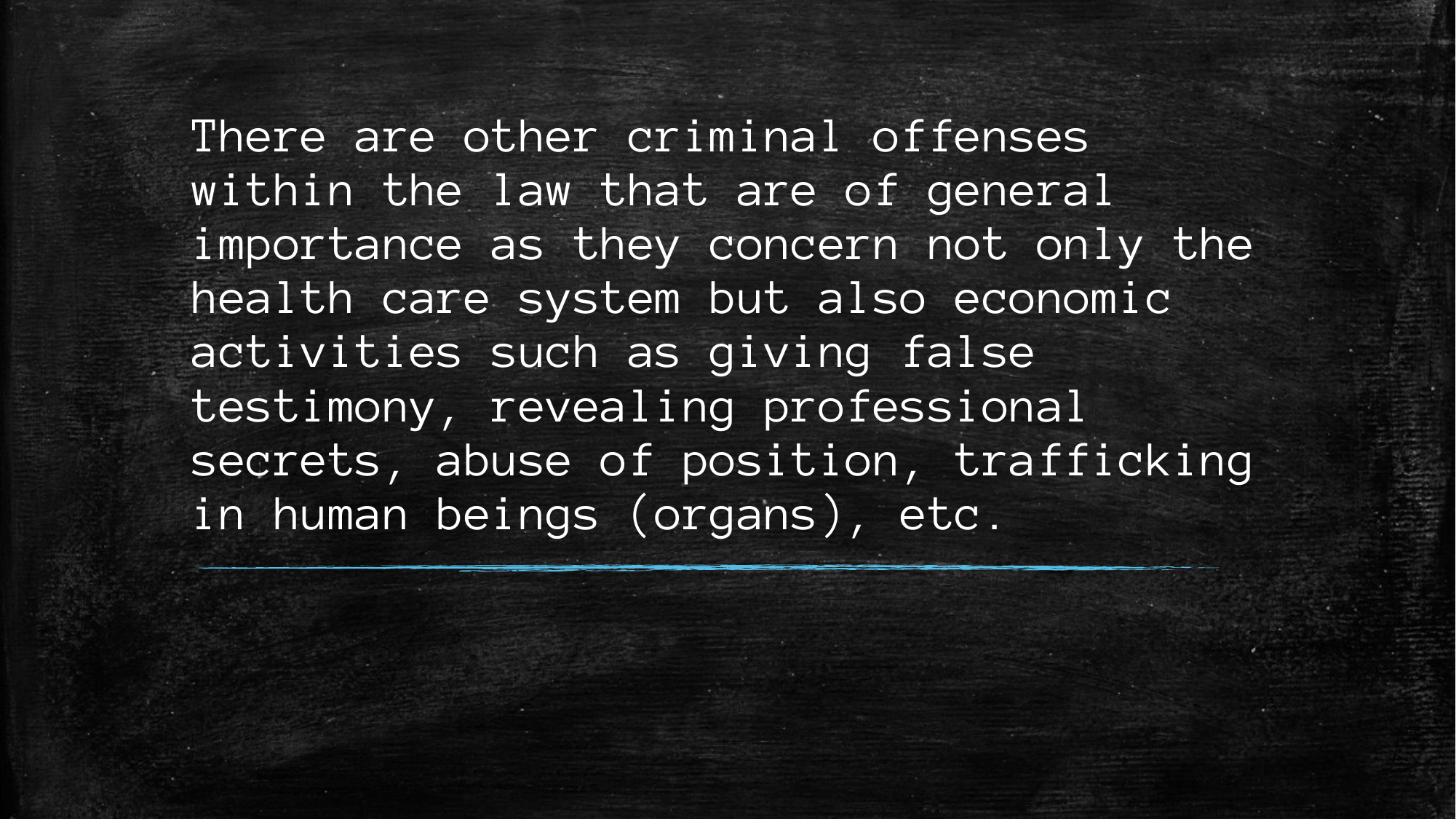

# There are other criminal offenses within the law that are of general importance as they concern not only the health care system but also economic activities such as giving false testimony, revealing professional secrets, abuse of position, trafficking in human beings (organs), etc.